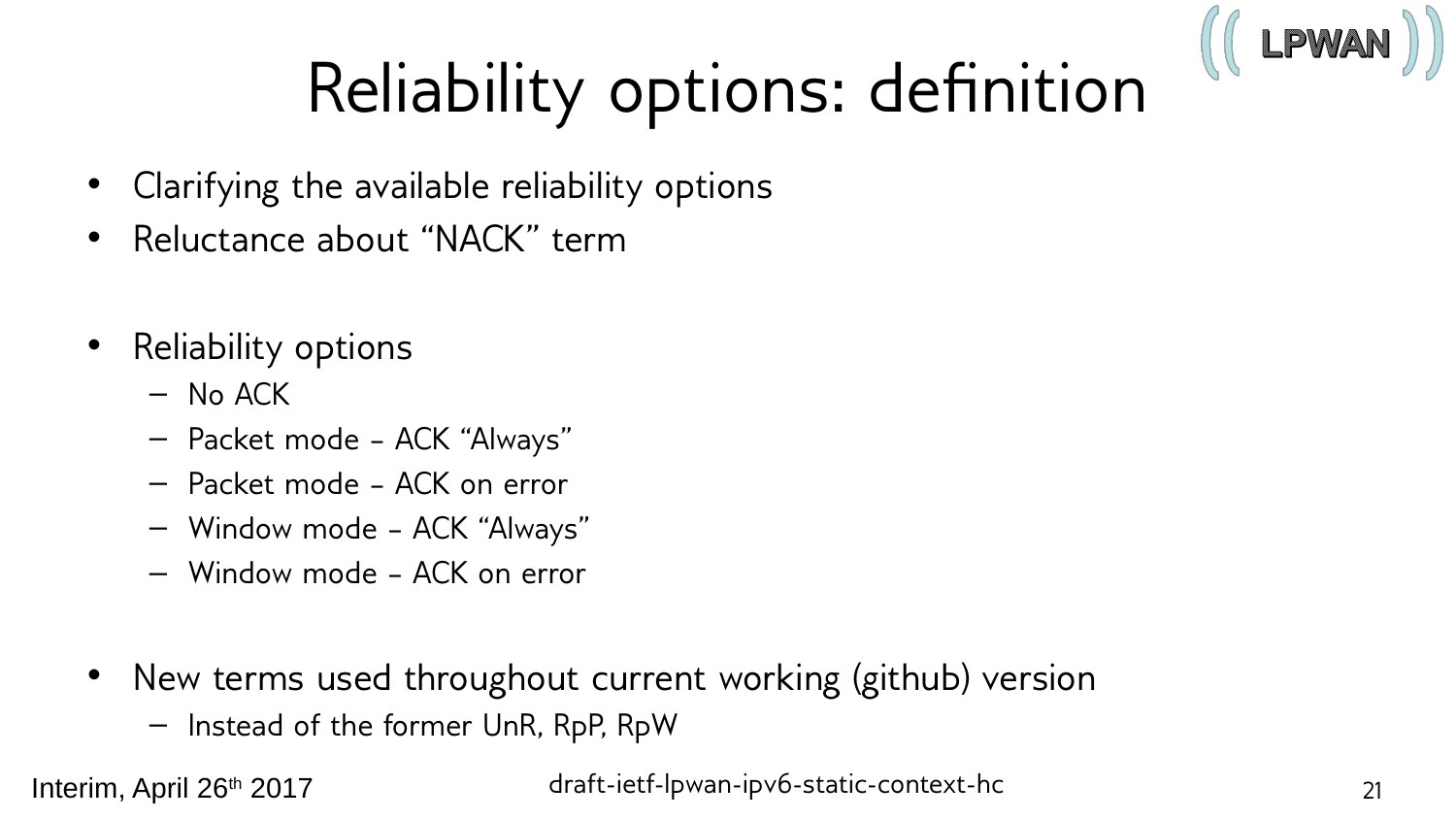

# Reliability options: definition
Clarifying the available reliability options
Reluctance about “NACK” term

Reliability options
No ACK
Packet mode – ACK “Always”
Packet mode – ACK on error
Window mode – ACK “Always”
Window mode – ACK on error

New terms used throughout current working (github) version
Instead of the former UnR, RpP, RpW

draft-ietf-lpwan-ipv6-static-context-hc
21